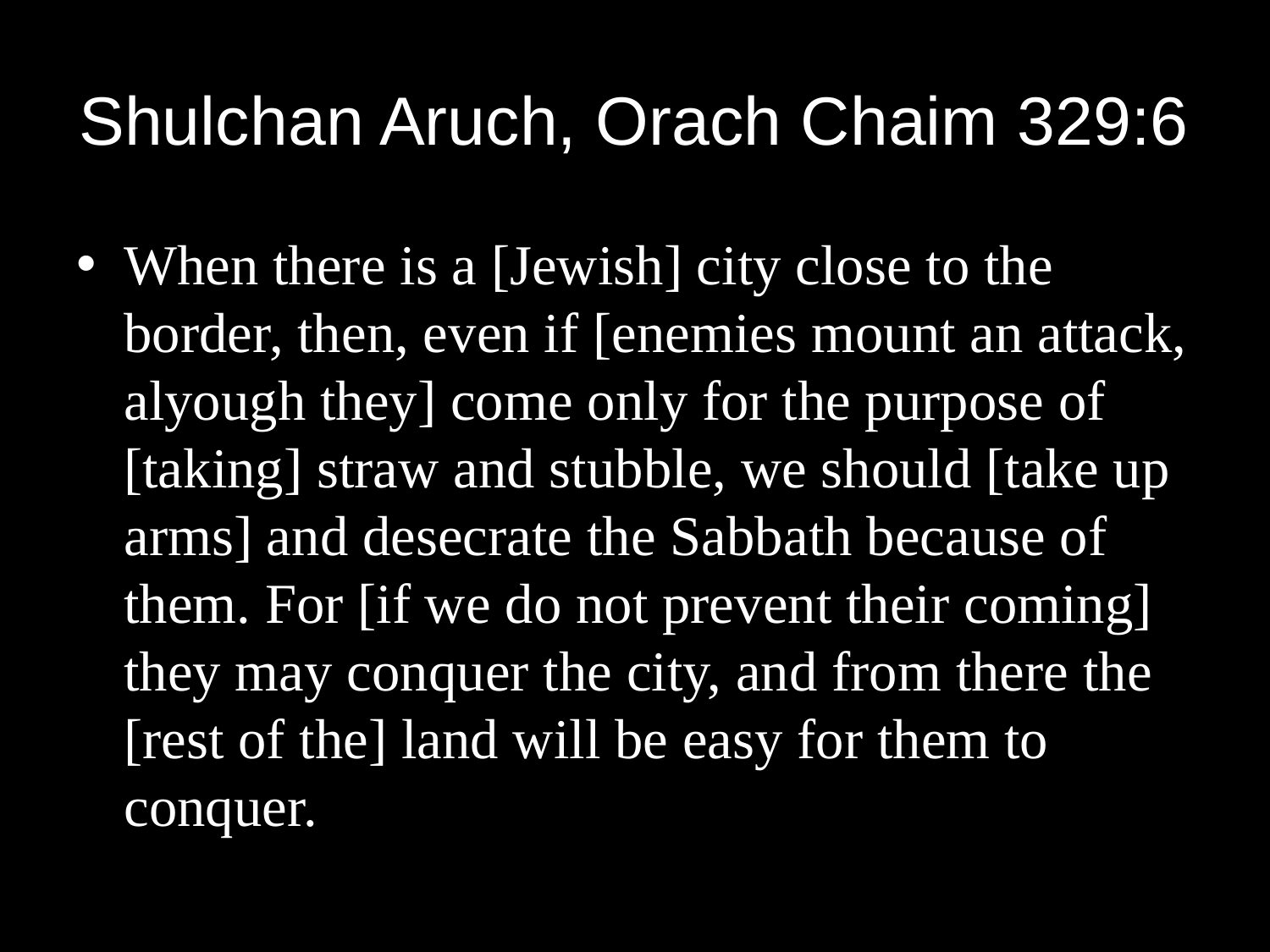

# Shulchan Aruch, Orach Chaim 329:6
When there is a [Jewish] city close to the border, then, even if [enemies mount an attack, alyough they] come only for the purpose of [taking] straw and stubble, we should [take up arms] and desecrate the Sabbath because of them. For [if we do not prevent their coming] they may conquer the city, and from there the [rest of the] land will be easy for them to conquer.